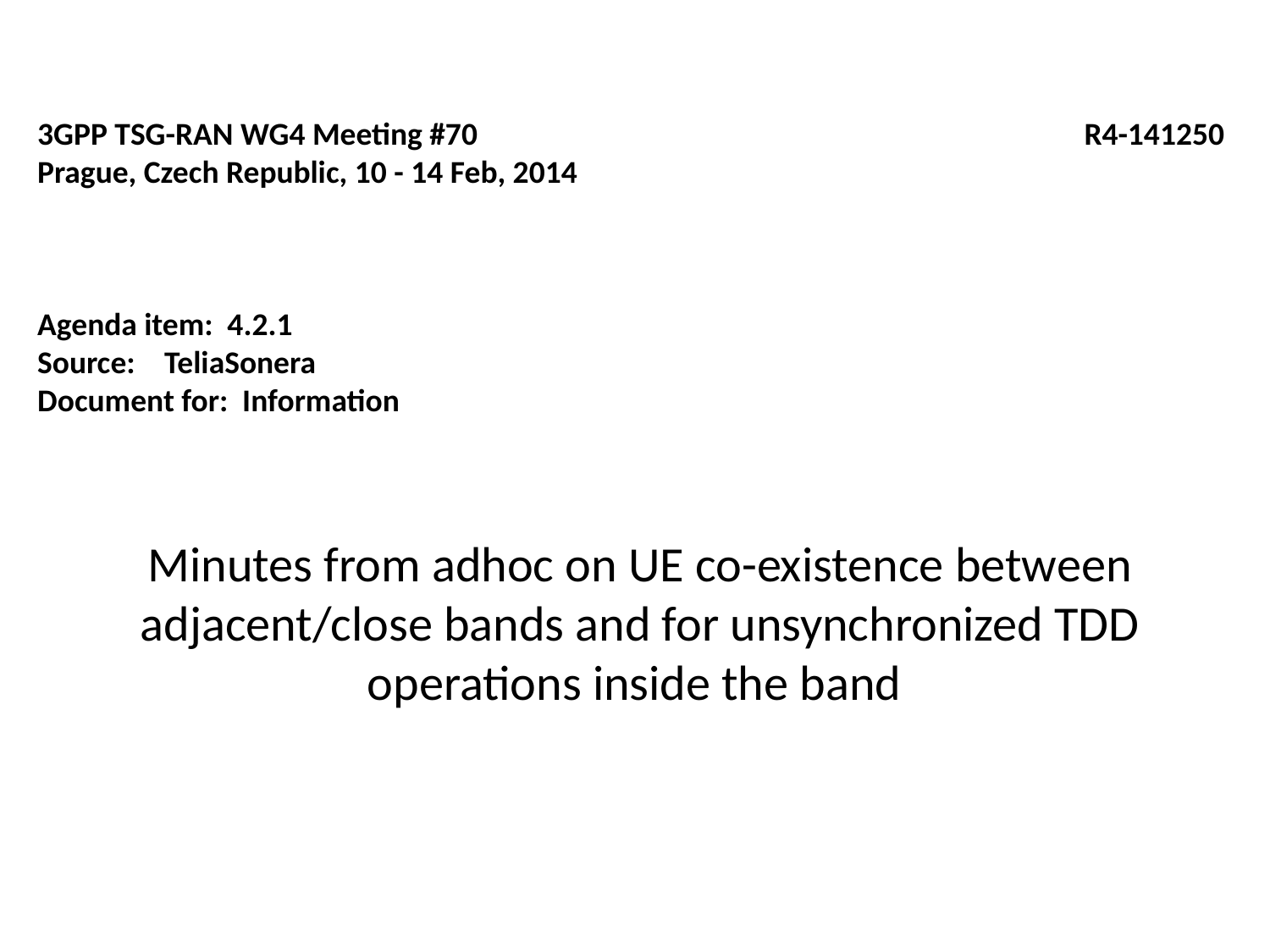

3GPP TSG-RAN WG4 Meeting #70				                      R4-141250
Prague, Czech Republic, 10 - 14 Feb, 2014

Agenda item:  4.2.1
Source:  	TeliaSonera
Document for:  Information

Minutes from adhoc on UE co-existence between adjacent/close bands and for unsynchronized TDD operations inside the band